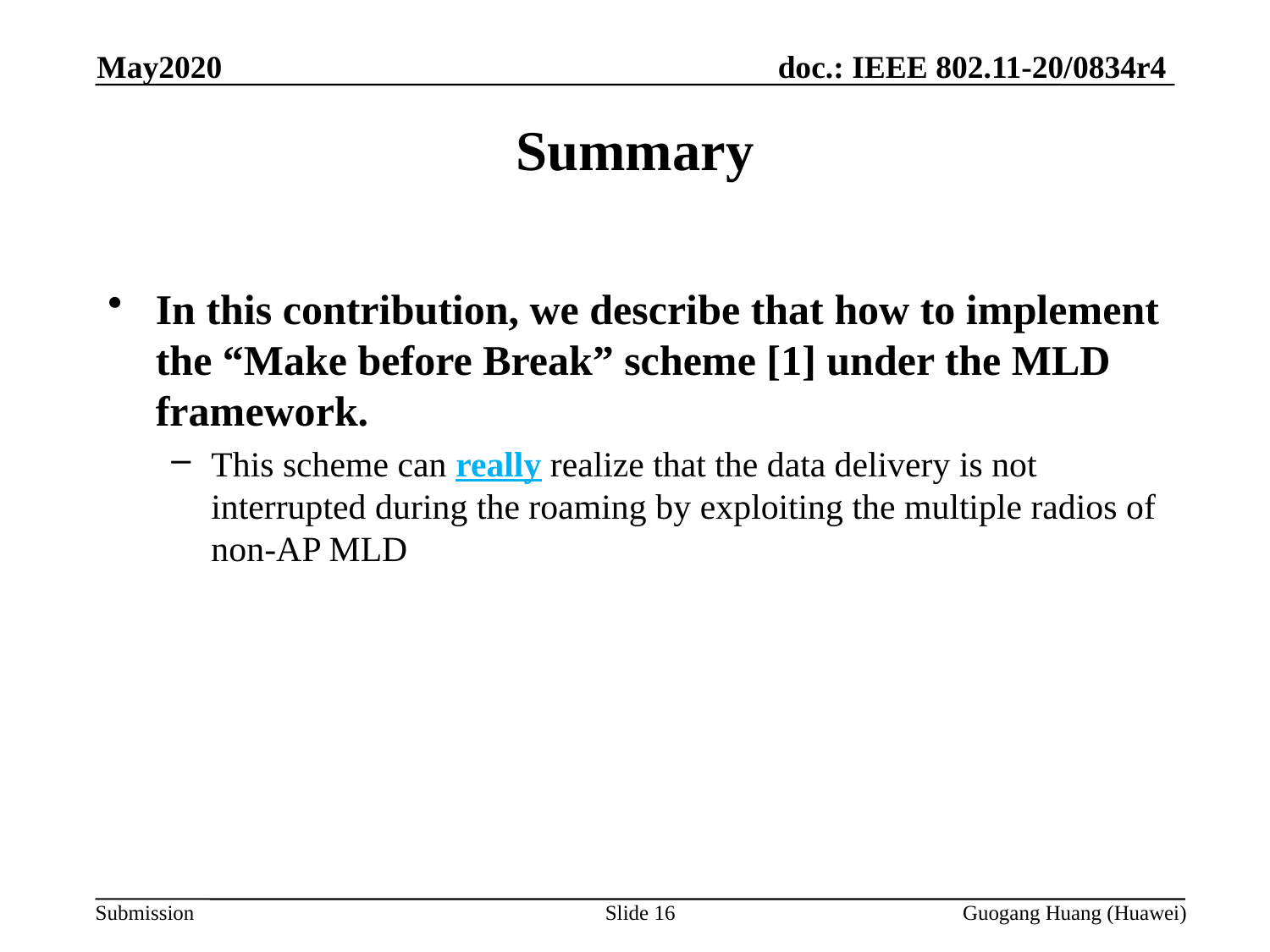

May2020
Summary
In this contribution, we describe that how to implement the “Make before Break” scheme [1] under the MLD framework.
This scheme can really realize that the data delivery is not interrupted during the roaming by exploiting the multiple radios of non-AP MLD

Slide 16
Guogang Huang (Huawei)